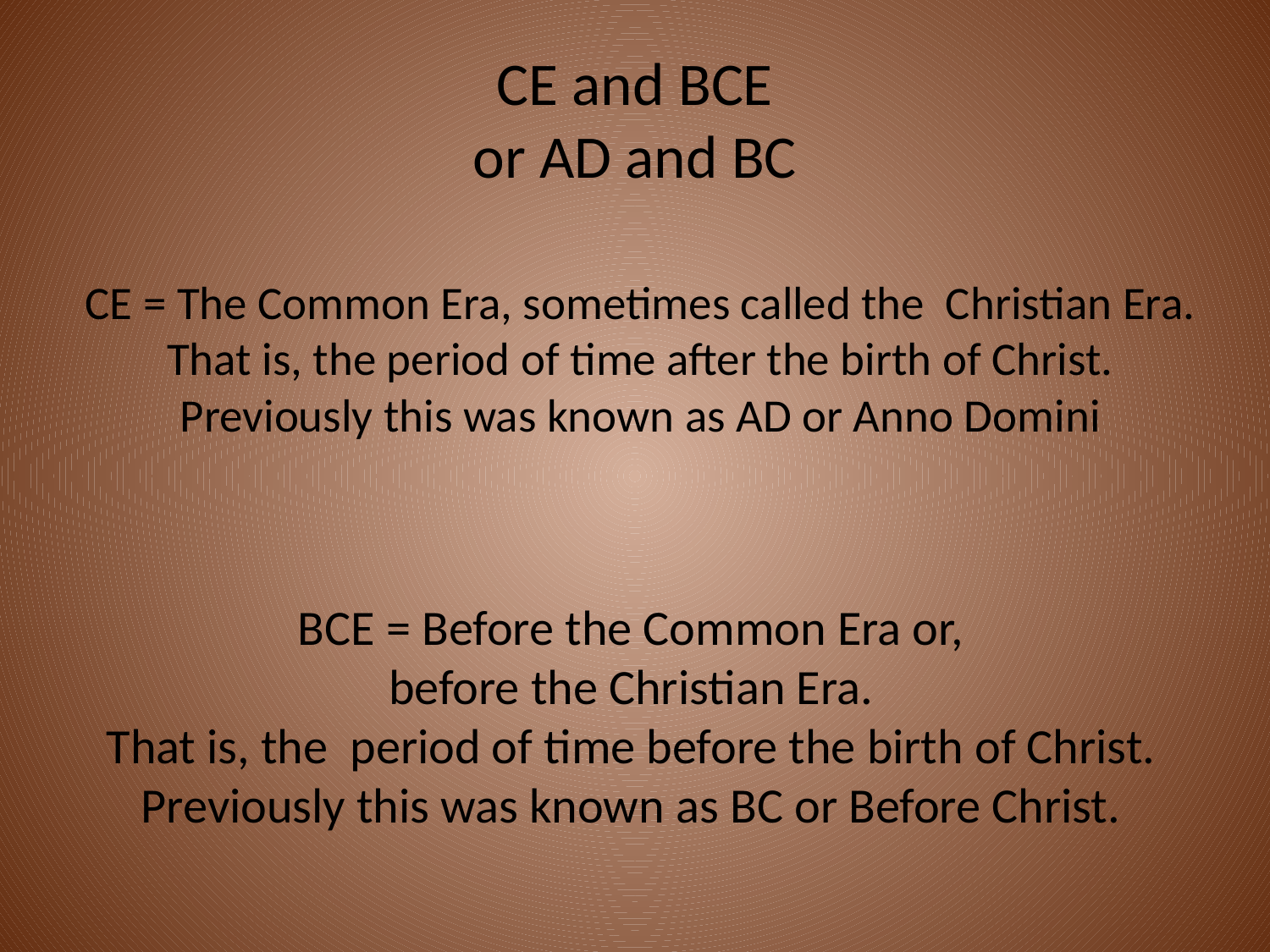

# CE and BCE or AD and BC
CE = The Common Era, sometimes called the  Christian Era.
That is, the period of time after the birth of Christ.
Previously this was known as AD or Anno Domini
BCE = Before the Common Era or,
before the Christian Era.
That is, the  period of time before the birth of Christ.
Previously this was known as BC or Before Christ.